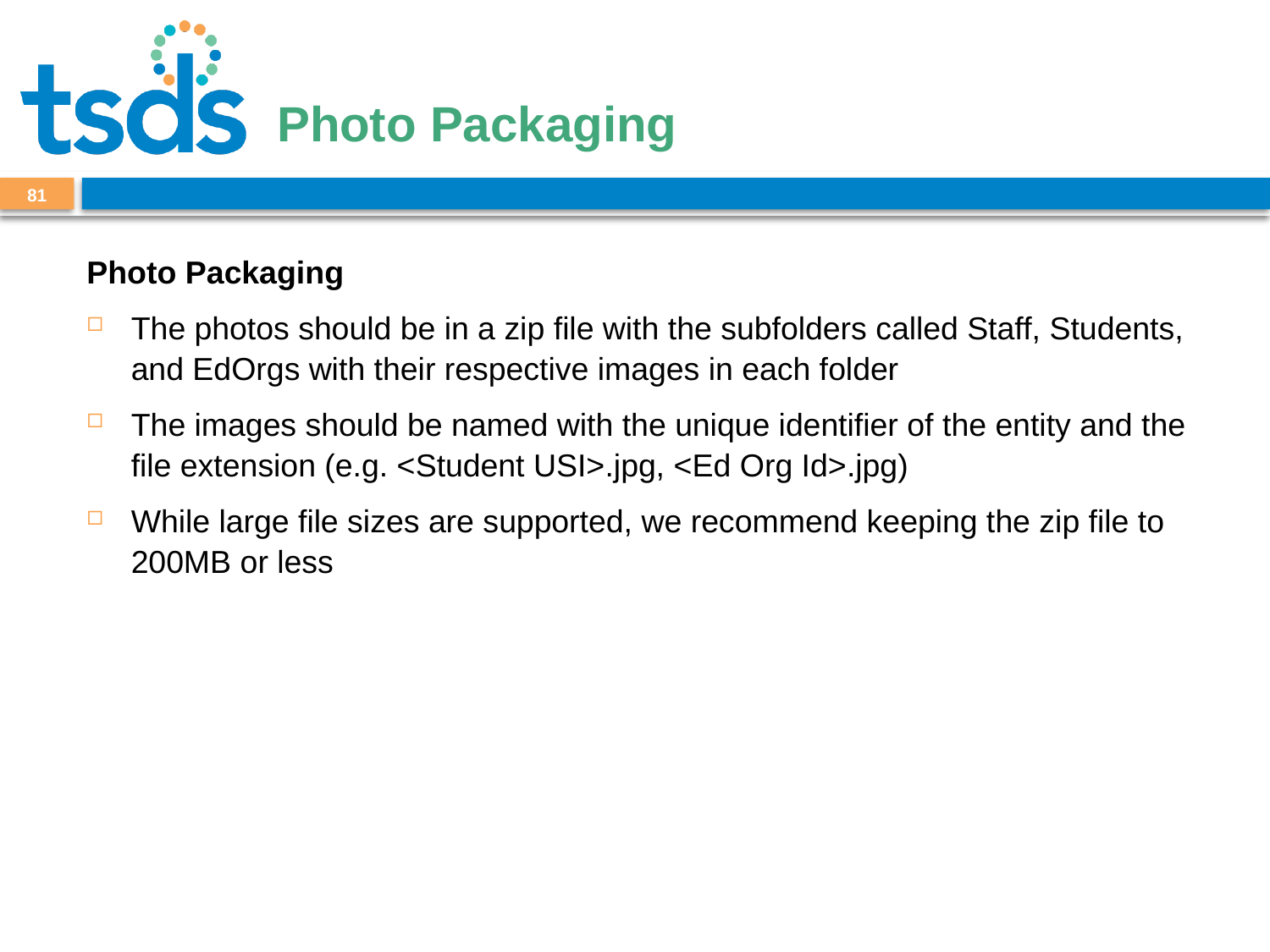

# Photo Packaging
81
Photo Packaging
The photos should be in a zip file with the subfolders called Staff, Students, and EdOrgs with their respective images in each folder
The images should be named with the unique identifier of the entity and the file extension (e.g. <Student USI>.jpg, <Ed Org Id>.jpg)
While large file sizes are supported, we recommend keeping the zip file to 200MB or less